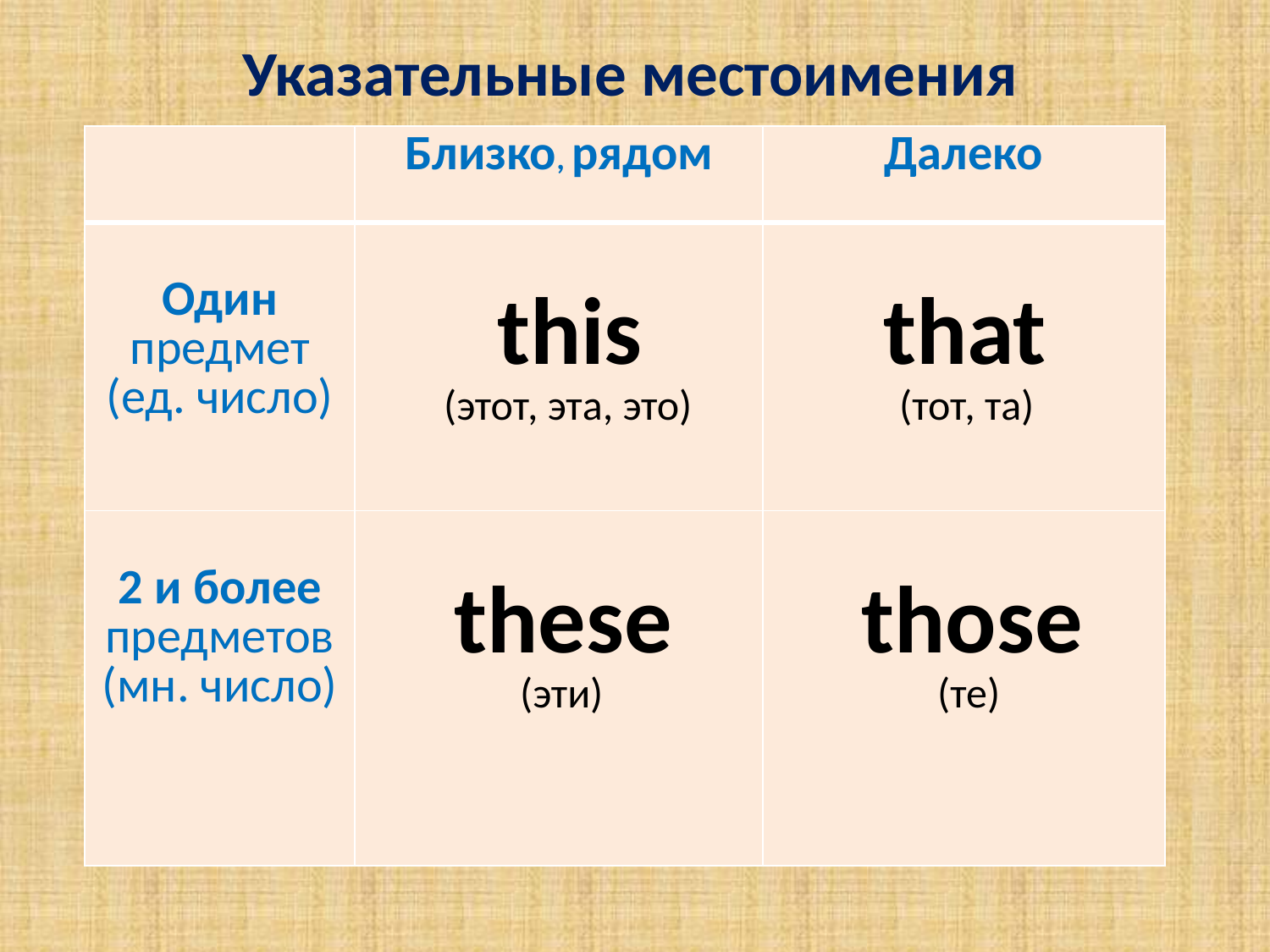

Указательные местоимения
|  | Близко, рядом | Далеко |
| --- | --- | --- |
| Один предмет (ед. число) | this (этот, эта, это) | that (тот, та) |
| 2 и более предметов (мн. число) | these (эти) | those (те) |